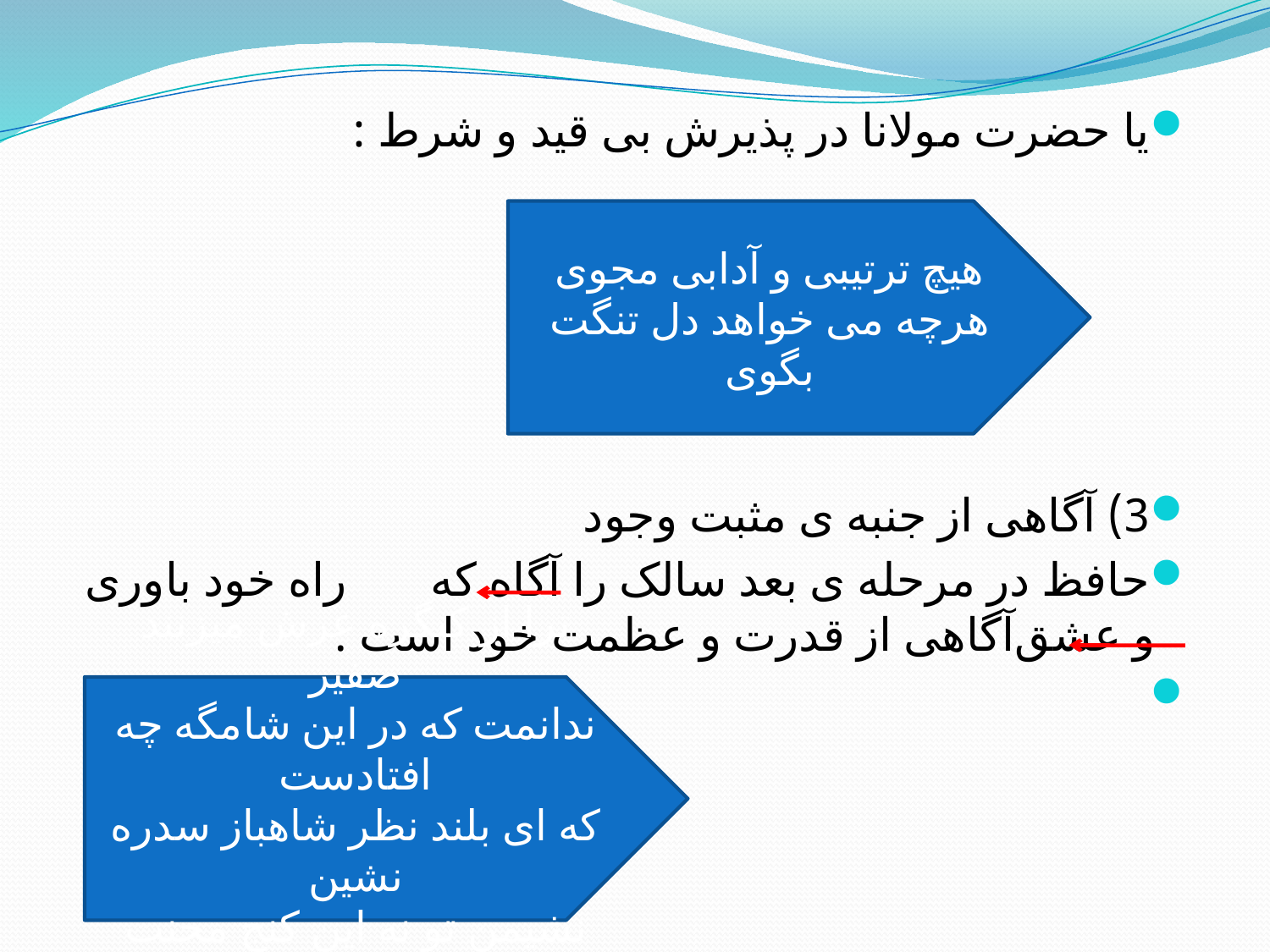

یا حضرت مولانا در پذیرش بی قید و شرط :

3) آگاهی از جنبه ی مثبت وجود
حافظ در مرحله ی بعد سالک را آگاه که	       راه خود باوری و عشق	آگاهی از قدرت و عظمت خود است .

هیچ ترتیبی و آدابی مجوی
هرچه می خواهد دل تنگت بگوی
ترا از کنگره عرش میزنند صفیر
ندانمت که در این شامگه چه افتادست
که ای بلند نظر شاهباز سدره نشین
نشیمن تو نه این کنج محنت آبادست.